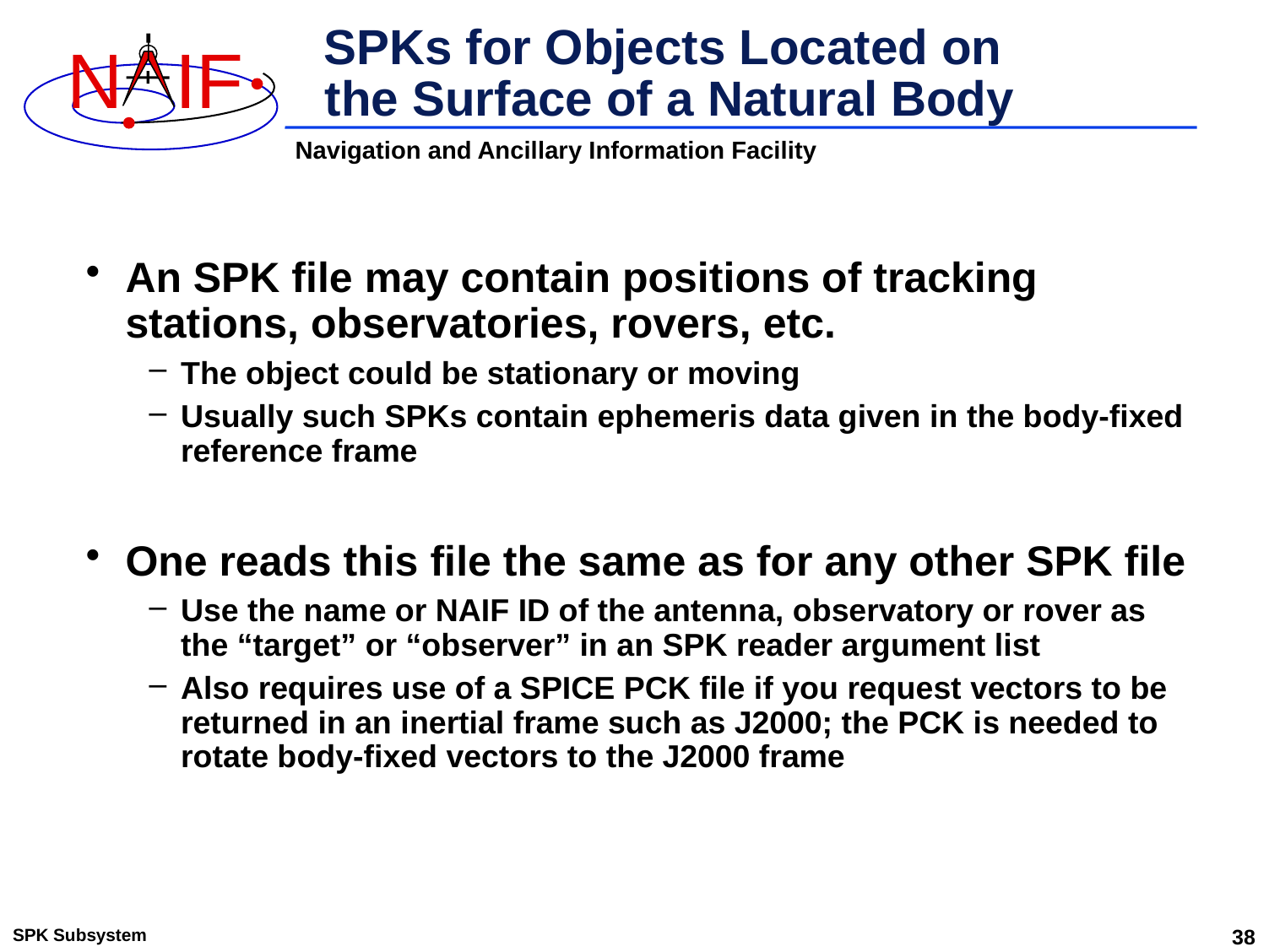

# SPKs for Objects Located on the Surface of a Natural Body
An SPK file may contain positions of tracking stations, observatories, rovers, etc.
The object could be stationary or moving
Usually such SPKs contain ephemeris data given in the body-fixed reference frame

One reads this file the same as for any other SPK file
Use the name or NAIF ID of the antenna, observatory or rover as the “target” or “observer” in an SPK reader argument list
Also requires use of a SPICE PCK file if you request vectors to be returned in an inertial frame such as J2000; the PCK is needed to rotate body-fixed vectors to the J2000 frame
SPK Subsystem
38